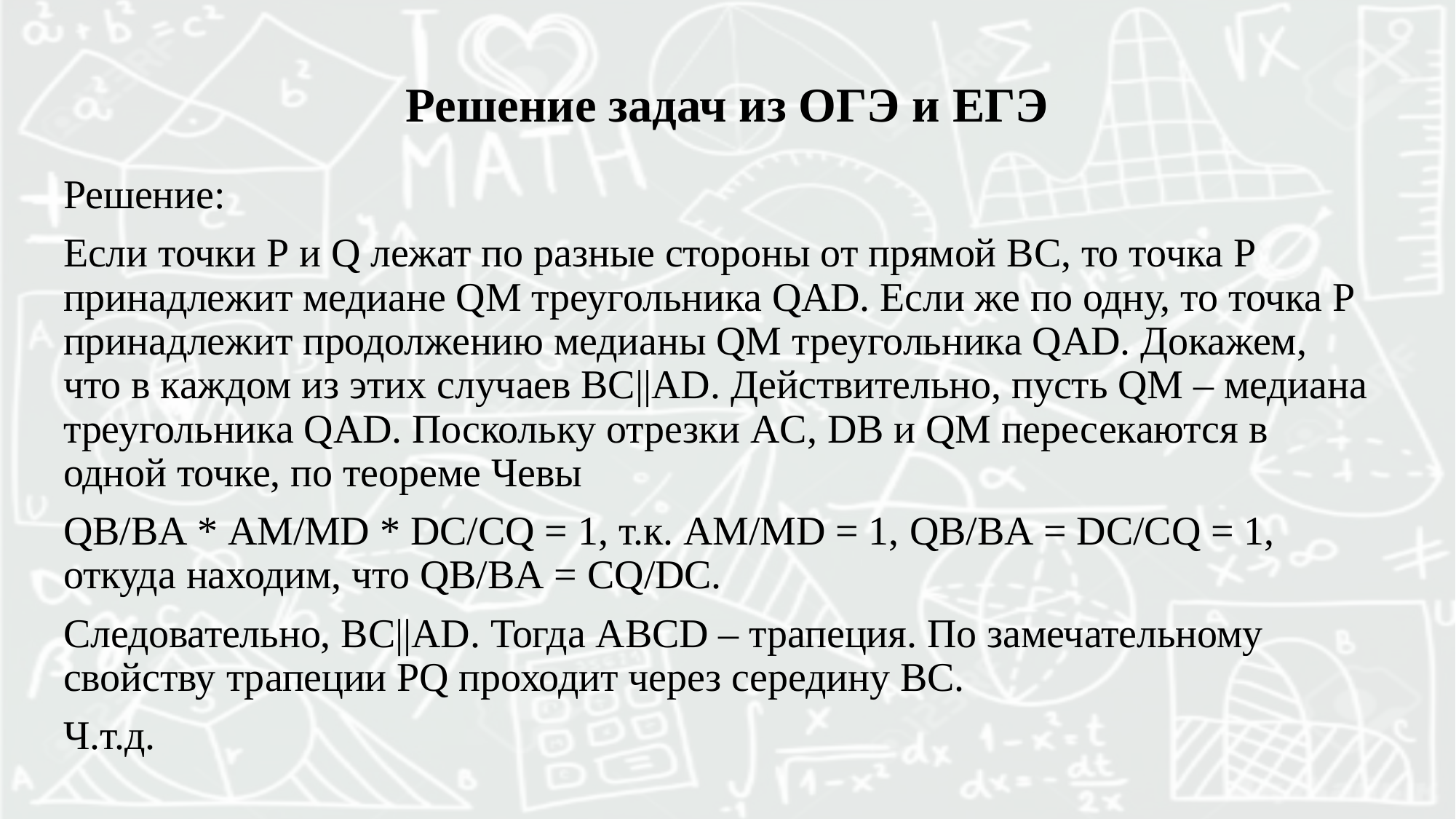

# Решение задач из ОГЭ и ЕГЭ
Решение:
Если точки Р и Q лежат по разные стороны от прямой ВС, то точка Р принадлежит медиане QM треугольника QAD. Если же по одну, то точка Р принадлежит продолжению медианы QM треугольника QAD. Докажем, что в каждом из этих случаев BC||AD. Действительно, пусть QM – медиана треугольника QAD. Поскольку отрезки AC, DB и QM пересекаются в одной точке, по теореме Чевы
QB/BA * AM/MD * DC/CQ = 1, т.к. AM/MD = 1, QB/BA = DC/CQ = 1, откуда находим, что QB/BA = CQ/DC.
Следовательно, BC||AD. Тогда ABCD – трапеция. По замечательному свойству трапеции PQ проходит через середину ВС.
Ч.т.д.